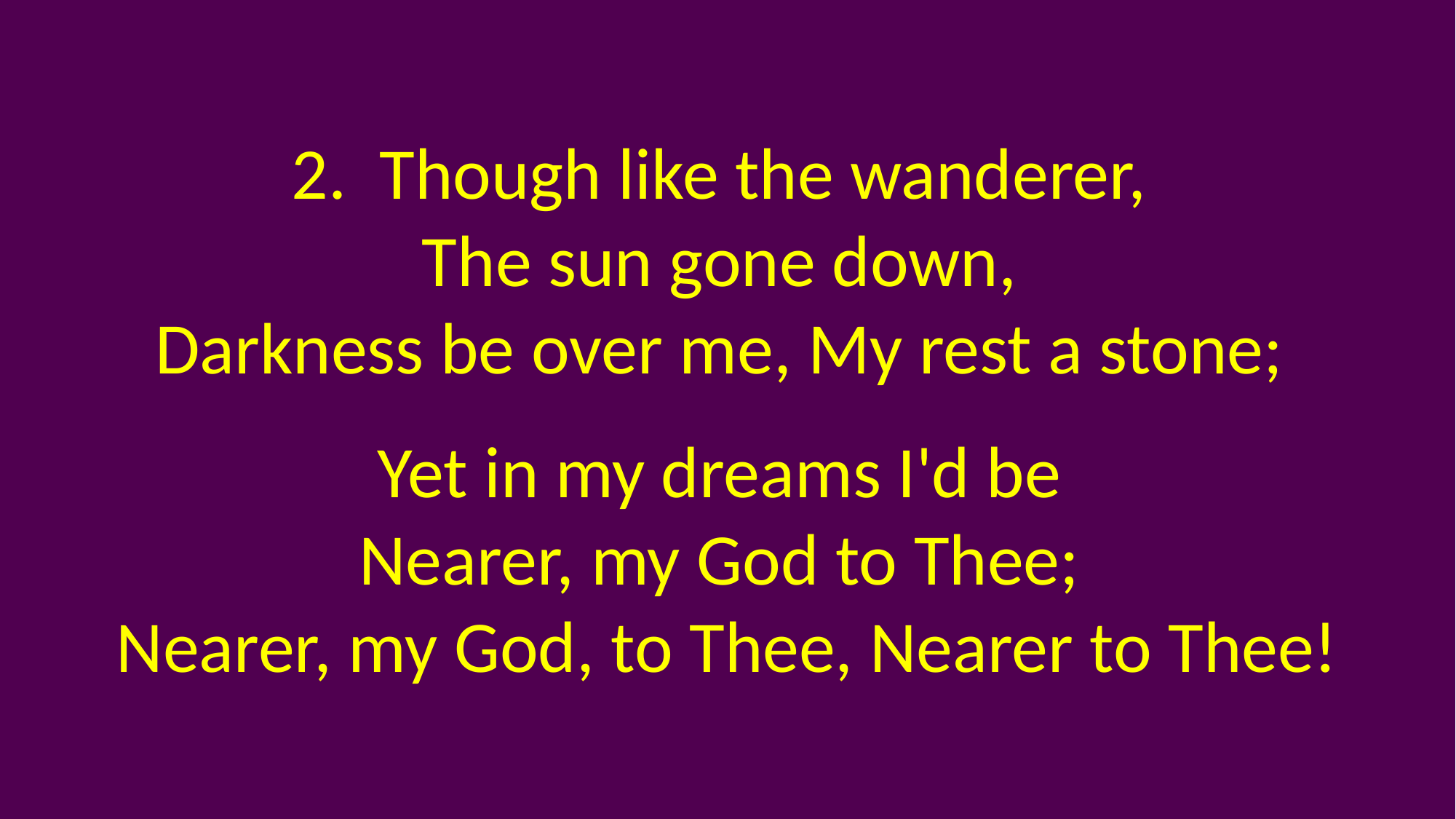

2.  Though like the wanderer,
The sun gone down,
Darkness be over me, My rest a stone;
Yet in my dreams I'd be
Nearer, my God to Thee;
Nearer, my God, to Thee, Nearer to Thee!